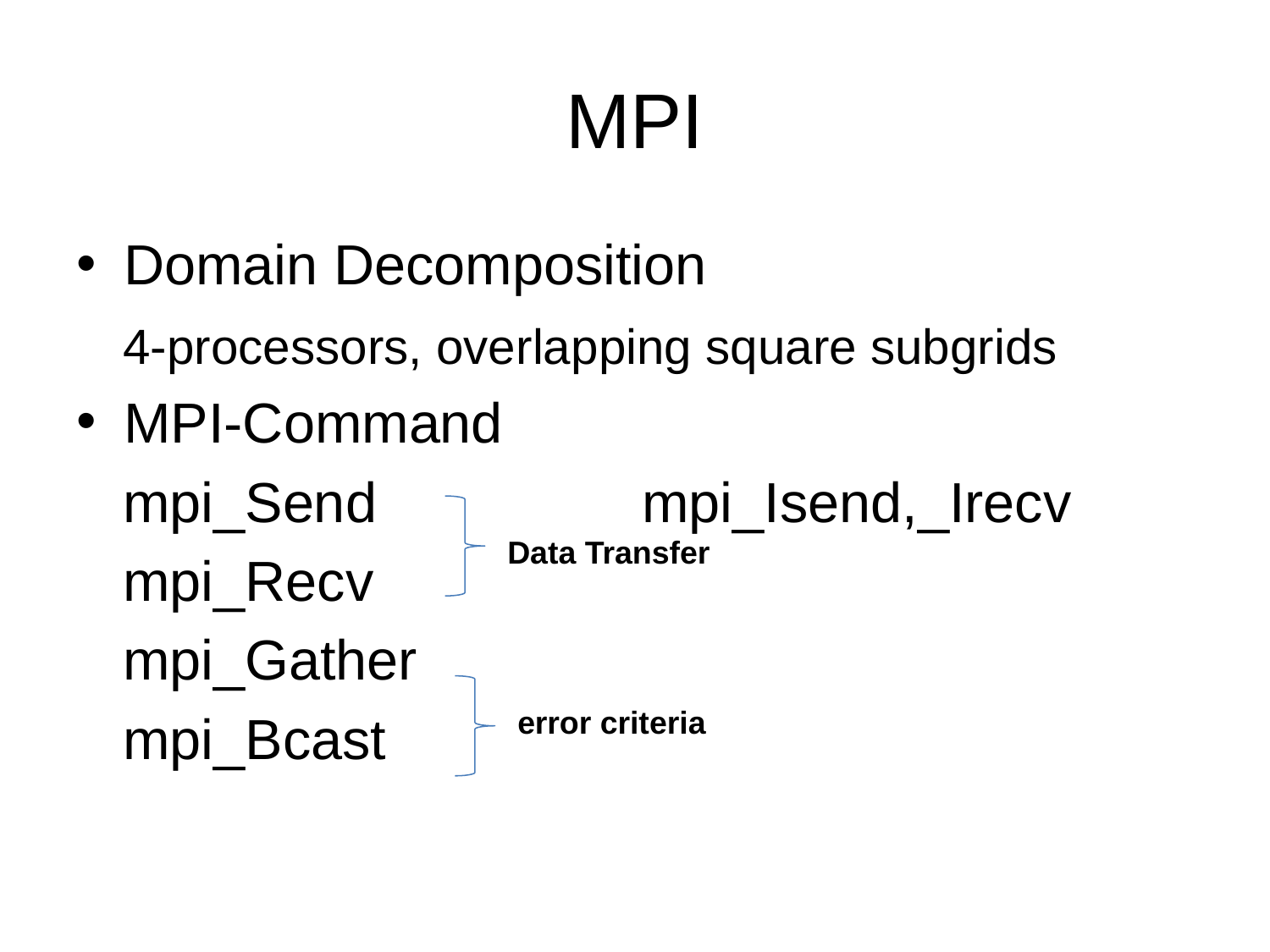

# MPI
Domain Decomposition
   4-processors, overlapping square subgrids
MPI-Command
   mpi_Send                 mpi_Isend,_Irecv
   mpi_Recv
   mpi_Gather
   mpi_Bcast

Data Transfer

error criteria